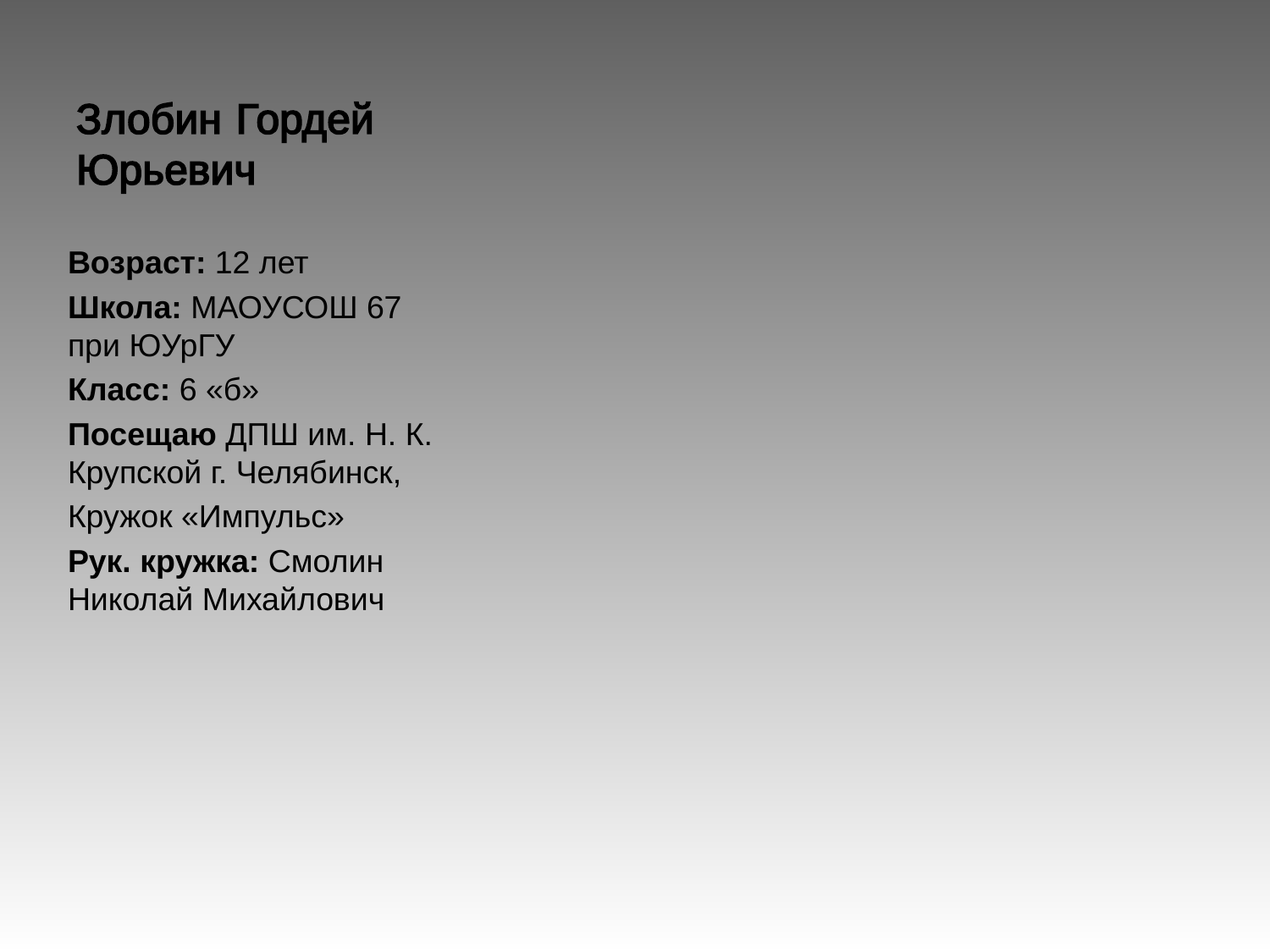

# Злобин Гордей Юрьевич
Возраст: 12 лет
Школа: МАОУСОШ 67 при ЮУрГУ
Класс: 6 «б»
Посещаю ДПШ им. Н. К. Крупской г. Челябинск,
Кружок «Импульс»
Рук. кружка: Смолин Николай Михайлович